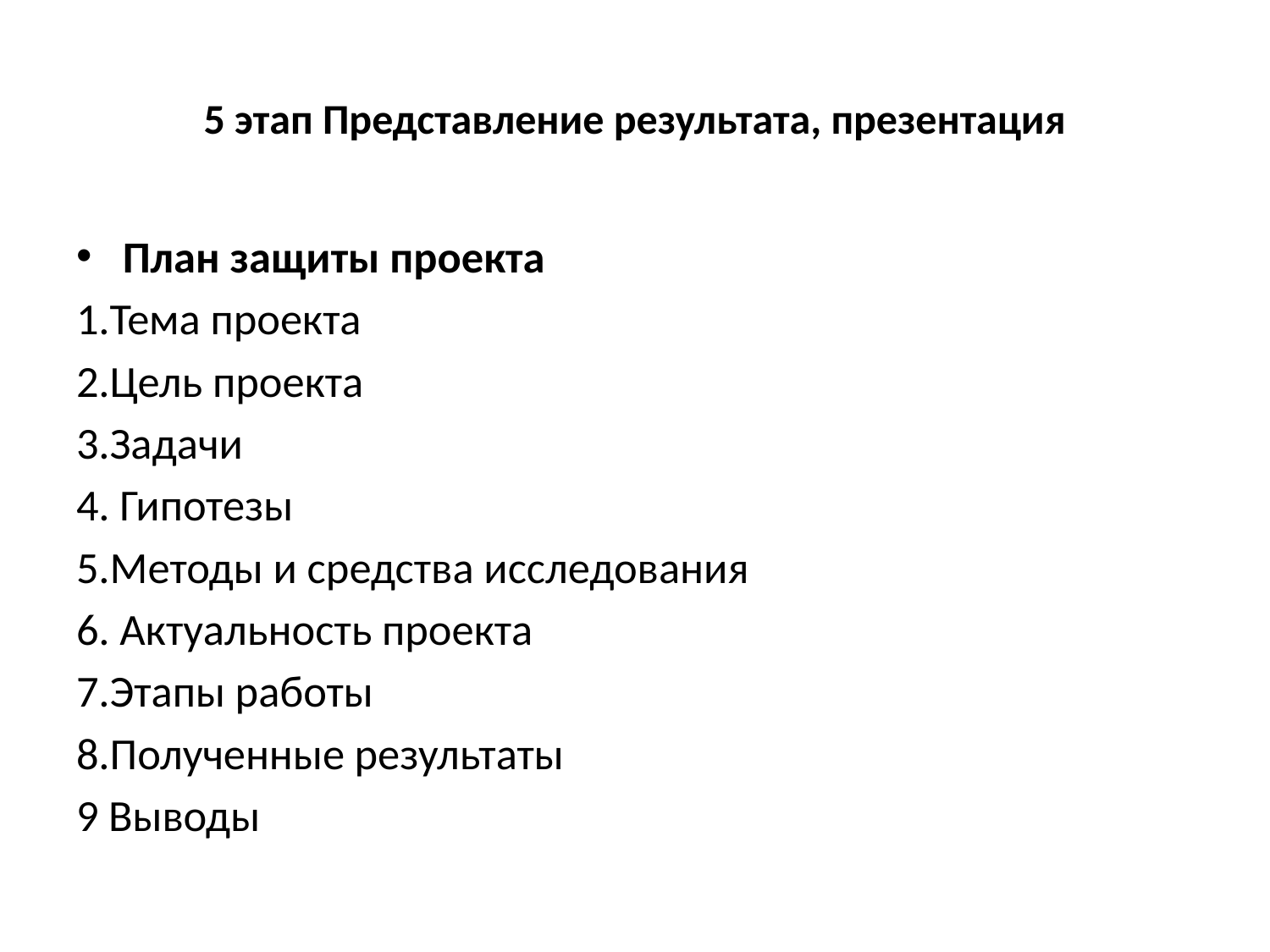

# 5 этап Представление результата, презентация
План защиты проекта
1.Тема проекта
2.Цель проекта
3.Задачи
4. Гипотезы
5.Методы и средства исследования
6. Актуальность проекта
7.Этапы работы
8.Полученные результаты
9 Выводы